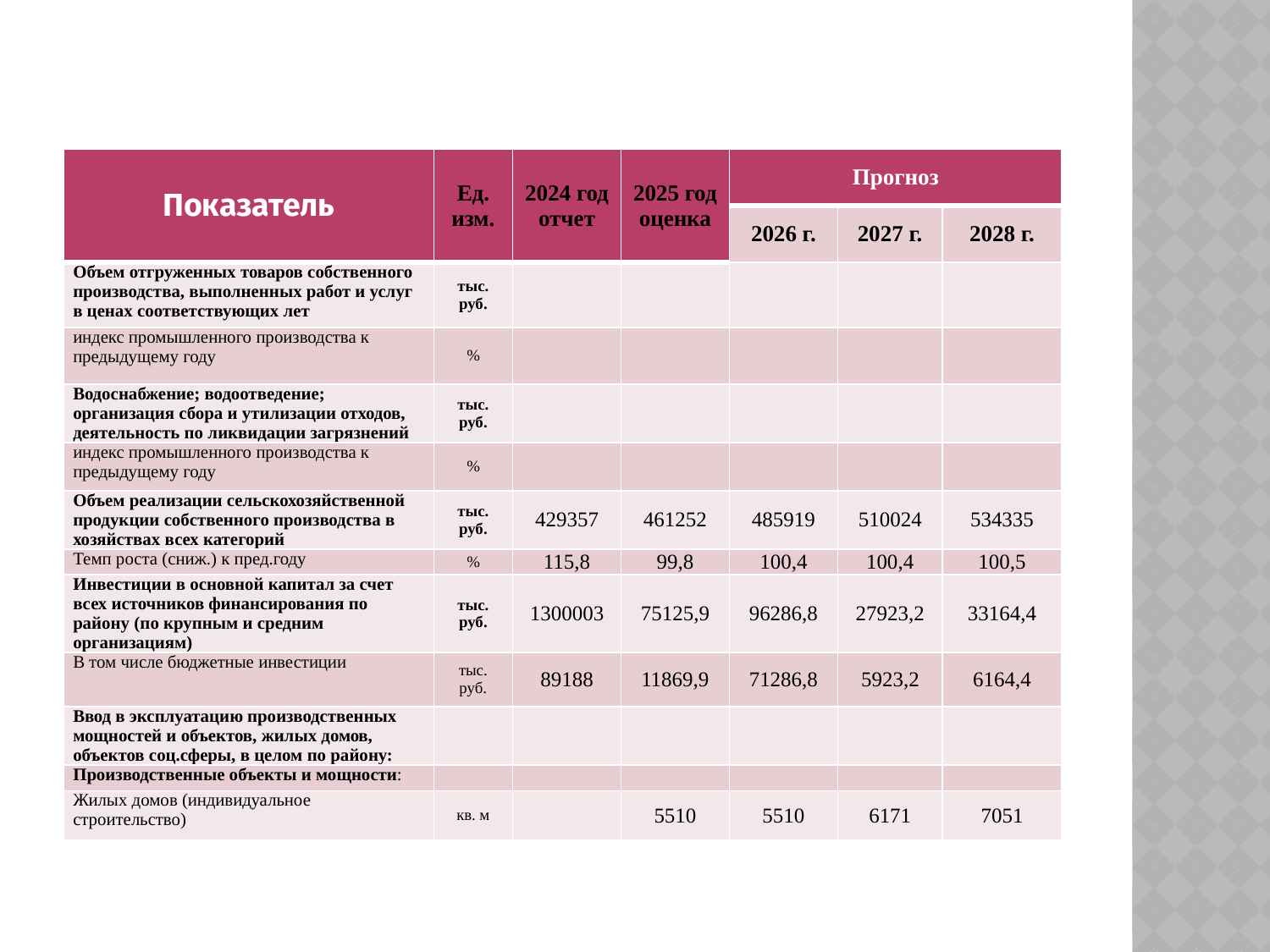

# Показатели социально – экономического развития Льговского района Курской области на 2026 год и на плановый период  2027 И 2028 годов
| Показатель | Ед. изм. | 2024 год отчет | 2025 год оценка | Прогноз |  |  |
| --- | --- | --- | --- | --- | --- | --- |
|  |  |  |  | 2026 г. | 2027 г. | 2028 г. |
| Объем отгруженных товаров собственного производства, выполненных работ и услуг в ценах соответствующих лет | тыс. руб. |  |  |  |  |  |
| индекс промышленного производства к предыдущему году | % |  |  |  |  |  |
| Водоснабжение; водоотведение; организация сбора и утилизации отходов, деятельность по ликвидации загрязнений | тыс. руб. |  |  |  |  |  |
| индекс промышленного производства к предыдущему году | % |  |  |  |  |  |
| Объем реализации сельскохозяйственной продукции собственного производства в хозяйствах всех категорий | тыс. руб. | 429357 | 461252 | 485919 | 510024 | 534335 |
| Темп роста (сниж.) к пред.году | % | 115,8 | 99,8 | 100,4 | 100,4 | 100,5 |
| Инвестиции в основной капитал за счет всех источников финансирования по району (по крупным и средним организациям) | тыс. руб. | 1300003 | 75125,9 | 96286,8 | 27923,2 | 33164,4 |
| В том числе бюджетные инвестиции | тыс. руб. | 89188 | 11869,9 | 71286,8 | 5923,2 | 6164,4 |
| Ввод в эксплуатацию производственных мощностей и объектов, жилых домов, объектов соц.сферы, в целом по району: |  |  |  |  |  |  |
| Производственные объекты и мощности: |  |  |  |  |  |  |
| Жилых домов (индивидуальное строительство) | кв. м |  | 5510 | 5510 | 6171 | 7051 |